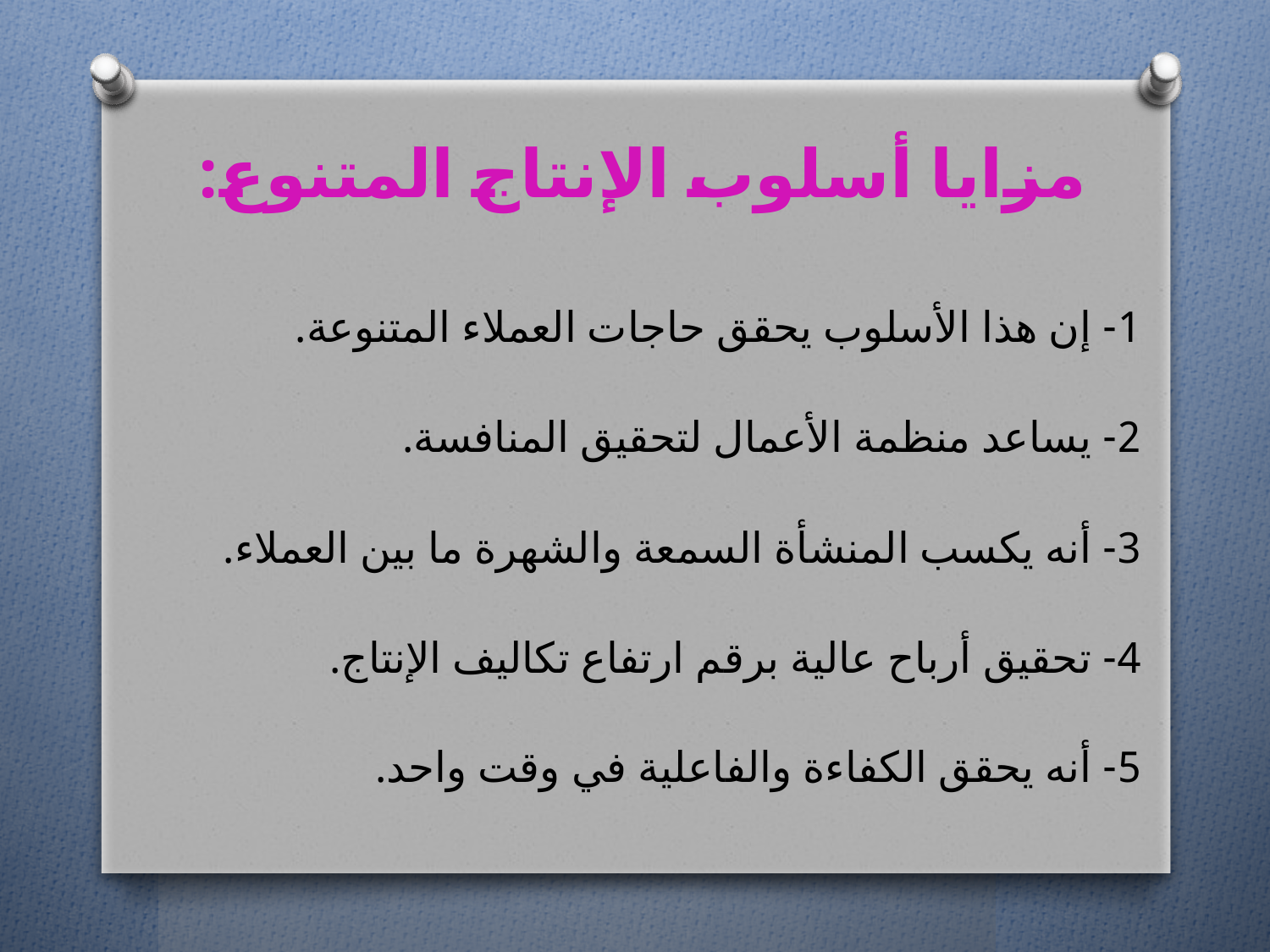

# مزايا أسلوب الإنتاج المتنوع:
1- إن هذا الأسلوب يحقق حاجات العملاء المتنوعة.
2- يساعد منظمة الأعمال لتحقيق المنافسة.
3- أنه يكسب المنشأة السمعة والشهرة ما بين العملاء.
4- تحقيق أرباح عالية برقم ارتفاع تكاليف الإنتاج.
5- أنه يحقق الكفاءة والفاعلية في وقت واحد.